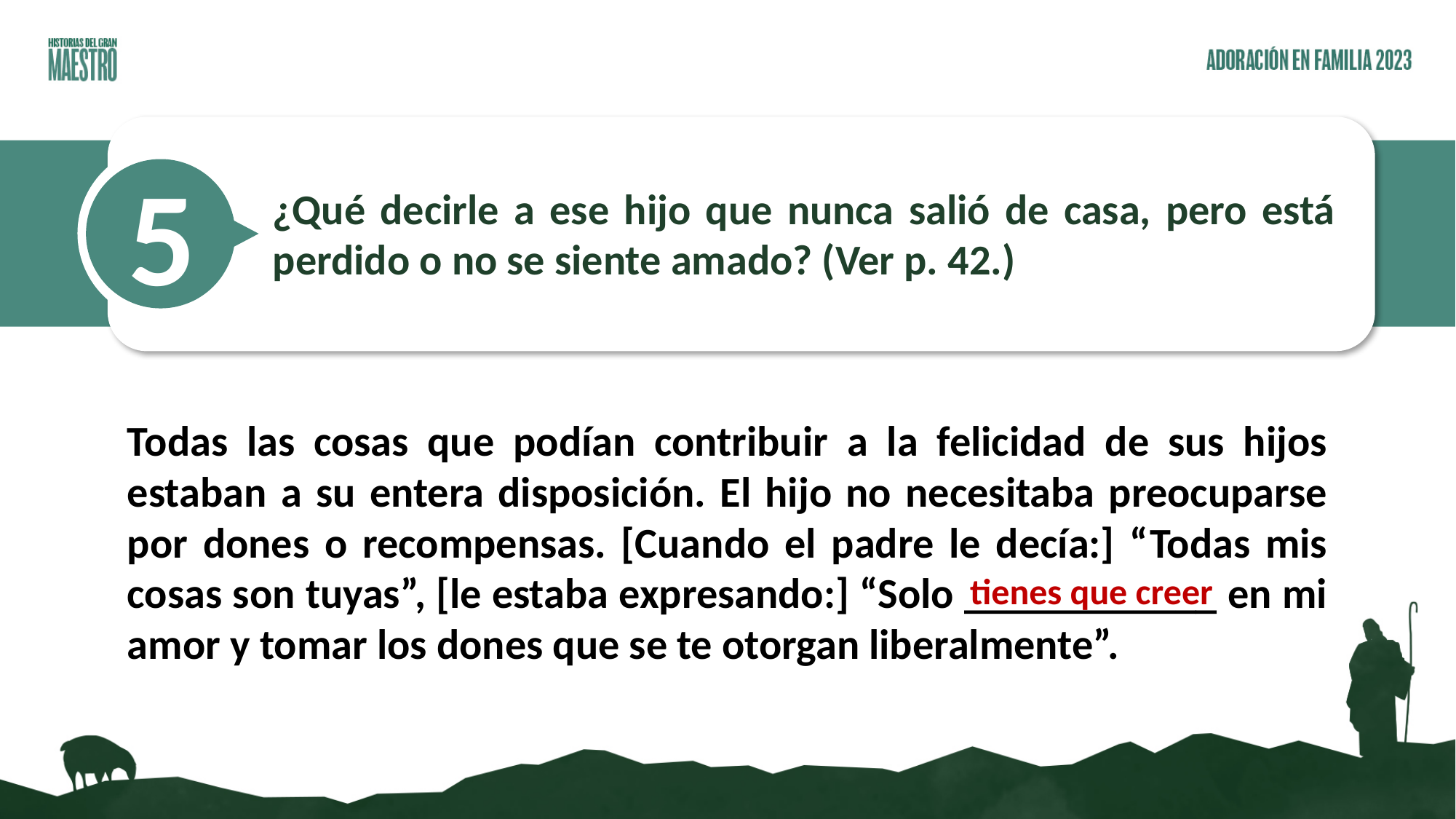

5
¿Qué decirle a ese hijo que nunca salió de casa, pero está perdido o no se siente amado? (Ver p. 42.)
Todas las cosas que podían contribuir a la felicidad de sus hijos estaban a su entera disposición. El hijo no necesitaba preocuparse por dones o recompensas. [Cuando el padre le decía:] “Todas mis cosas son tuyas”, [le estaba expresando:] “Solo ____________ en mi amor y tomar los dones que se te otorgan liberalmente”.
tienes que creer